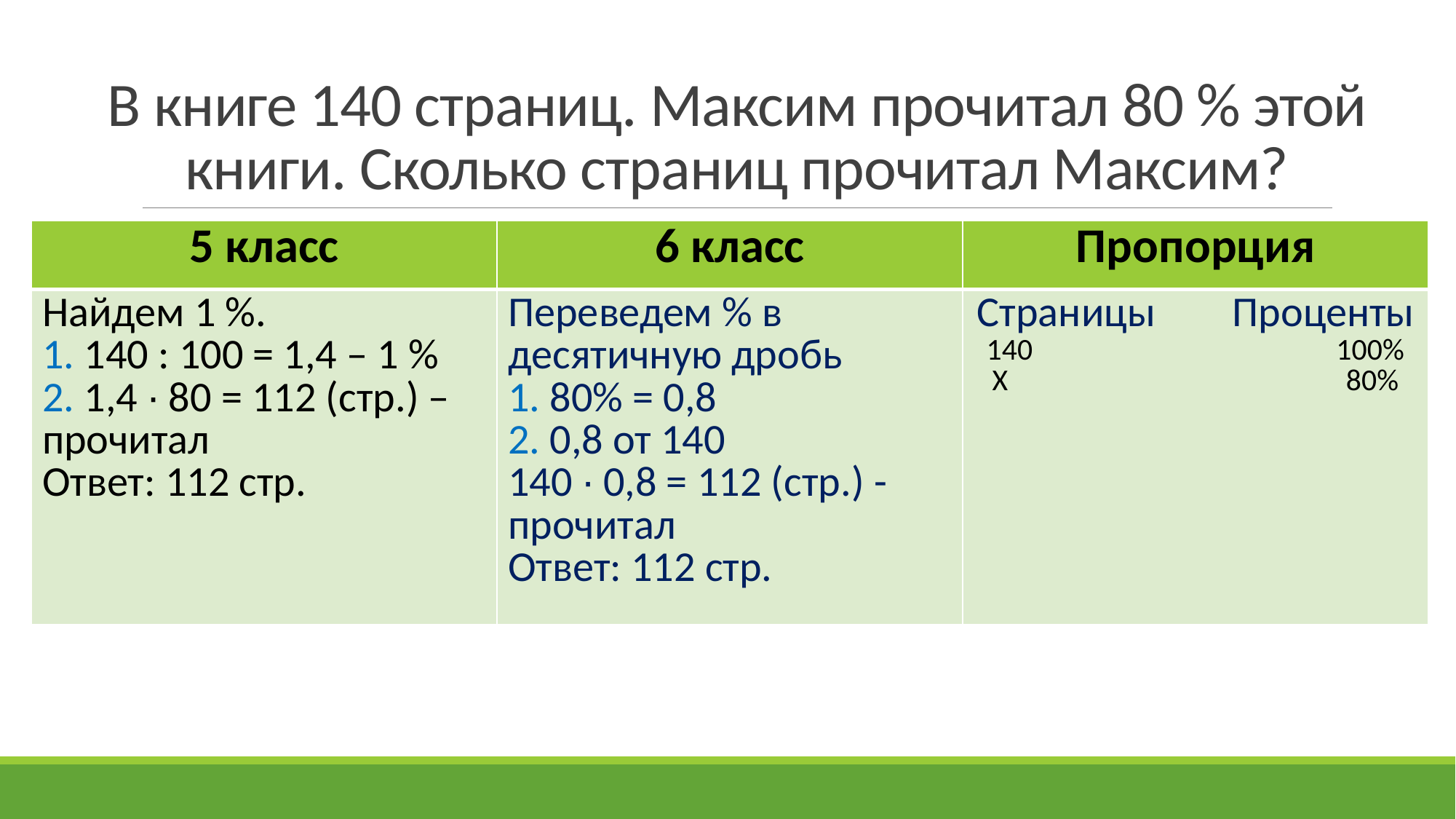

# В книге 140 страниц. Максим прочитал 80 % этой книги. Сколько страниц прочитал Максим?
| 5 класс | 6 класс | Пропорция |
| --- | --- | --- |
| Найдем 1 %. 1. 140 : 100 = 1,4 – 1 % 2. 1,4 ∙ 80 = 112 (стр.) – прочитал Ответ: 112 стр. | Переведем % в десятичную дробь 1. 80% = 0,8 2. 0,8 от 140 140 ∙ 0,8 = 112 (стр.) - прочитал Ответ: 112 стр. | Страницы Проценты 140 100% Х 80% |